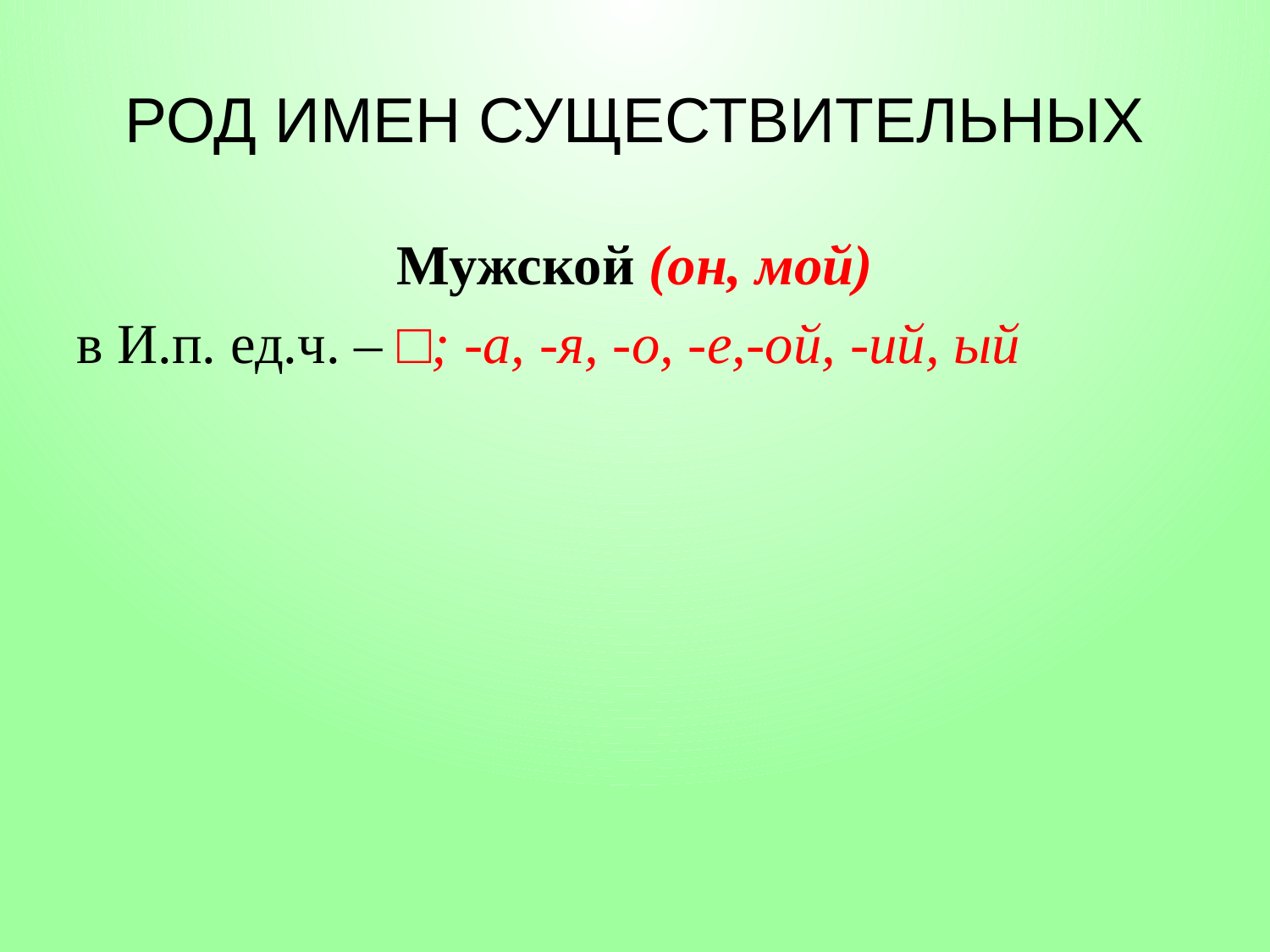

# РОД ИМЕН СУЩЕСТВИТЕЛЬНЫХ
Мужской (он, мой)
в И.п. ед.ч. – □; -а, -я, -о, -е,-ой, -ий, ый